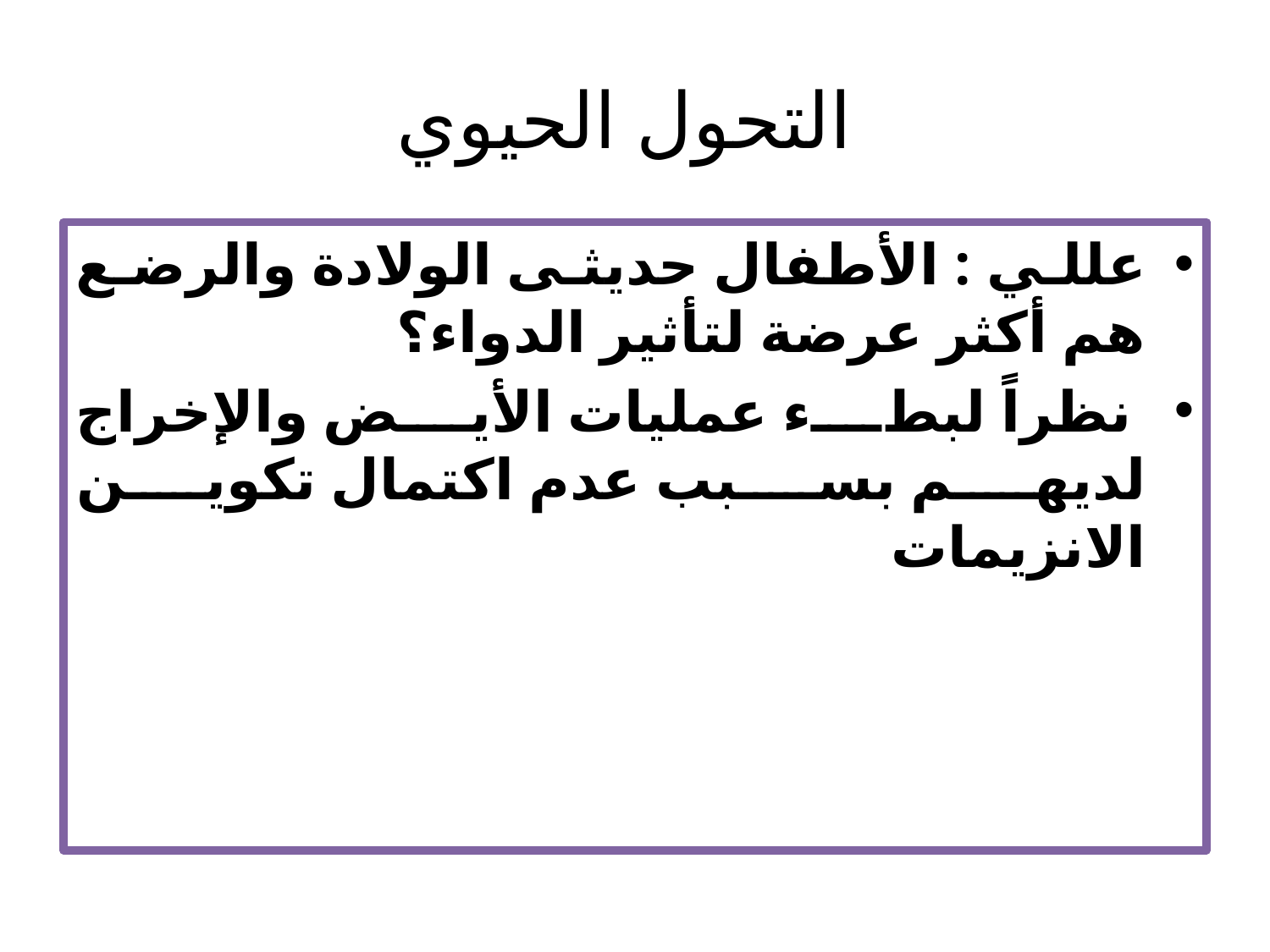

# التحول الحيوي
عللي : الأطفال حديثى الولادة والرضع هم أكثر عرضة لتأثير الدواء؟
 نظراً لبطء عمليات الأيض والإخراج لديهم بسبب عدم اكتمال تكوين الانزيمات